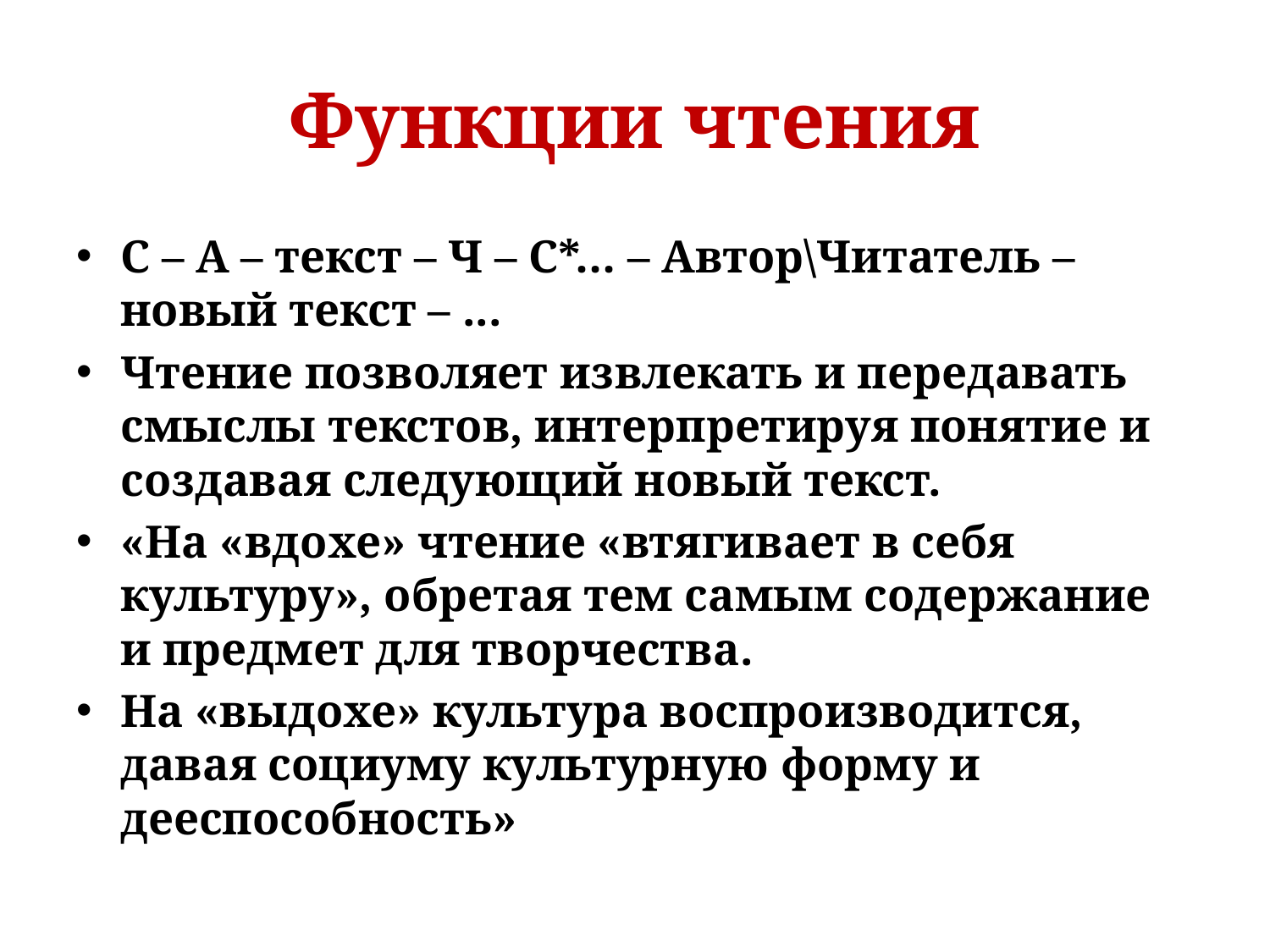

# Функции чтения
С – А – текст – Ч – С*… – Автор\Читатель – новый текст – ...
Чтение позволяет извлекать и передавать смыслы текстов, интерпретируя понятие и создавая следующий новый текст.
«На «вдохе» чтение «втягивает в себя культуру», обретая тем самым содержание и предмет для творчества.
На «выдохе» культура воспроизводится, давая социуму культурную форму и дееспособность»